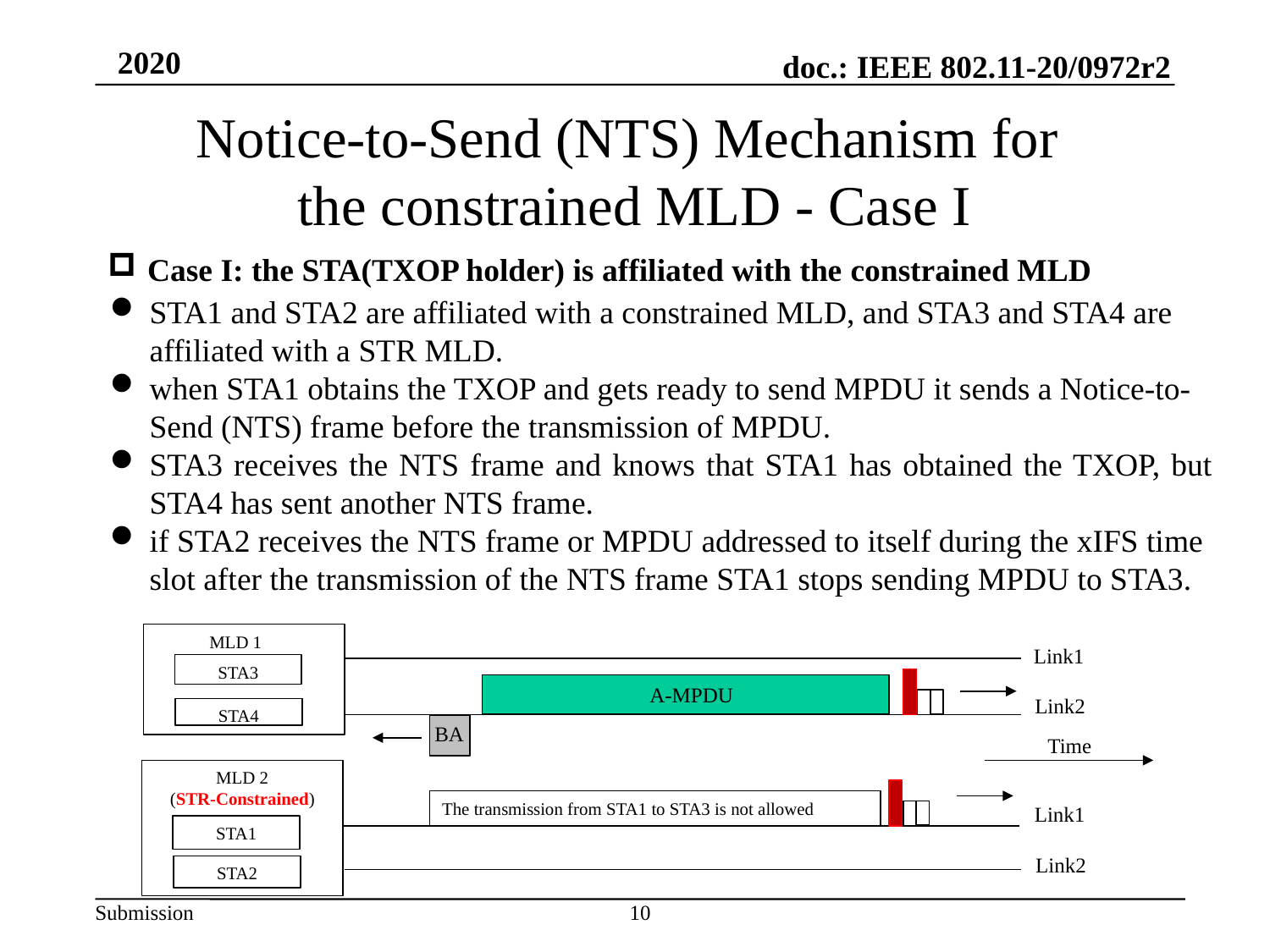

Notice-to-Send (NTS) Mechanism for
the constrained MLD - Case I
Case I: the STA(TXOP holder) is affiliated with the constrained MLD
STA1 and STA2 are affiliated with a constrained MLD, and STA3 and STA4 are affiliated with a STR MLD.
when STA1 obtains the TXOP and gets ready to send MPDU it sends a Notice-to-Send (NTS) frame before the transmission of MPDU.
STA3 receives the NTS frame and knows that STA1 has obtained the TXOP, but STA4 has sent another NTS frame.
if STA2 receives the NTS frame or MPDU addressed to itself during the xIFS time slot after the transmission of the NTS frame STA1 stops sending MPDU to STA3.

MLD 1

Link1
STA3

A-MPDU
Link2

STA4
BA

Time
MLD 2
(STR-Constrained)

The transmission from STA1 to STA3 is not allowed
Link1

STA1
Link2
STA2
10